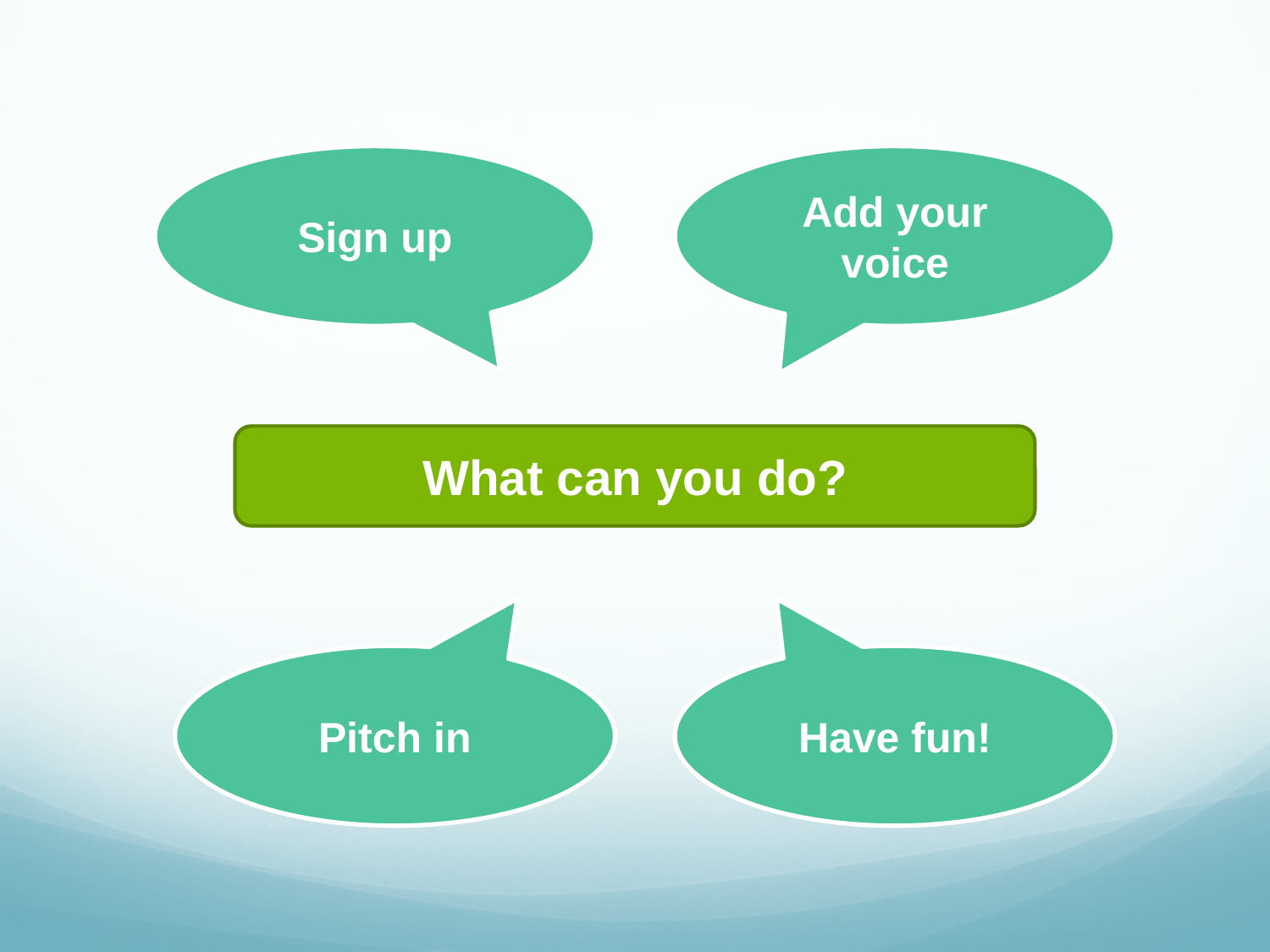

Sign up
Add your voice
What can you do?
Pitch in
Have fun!